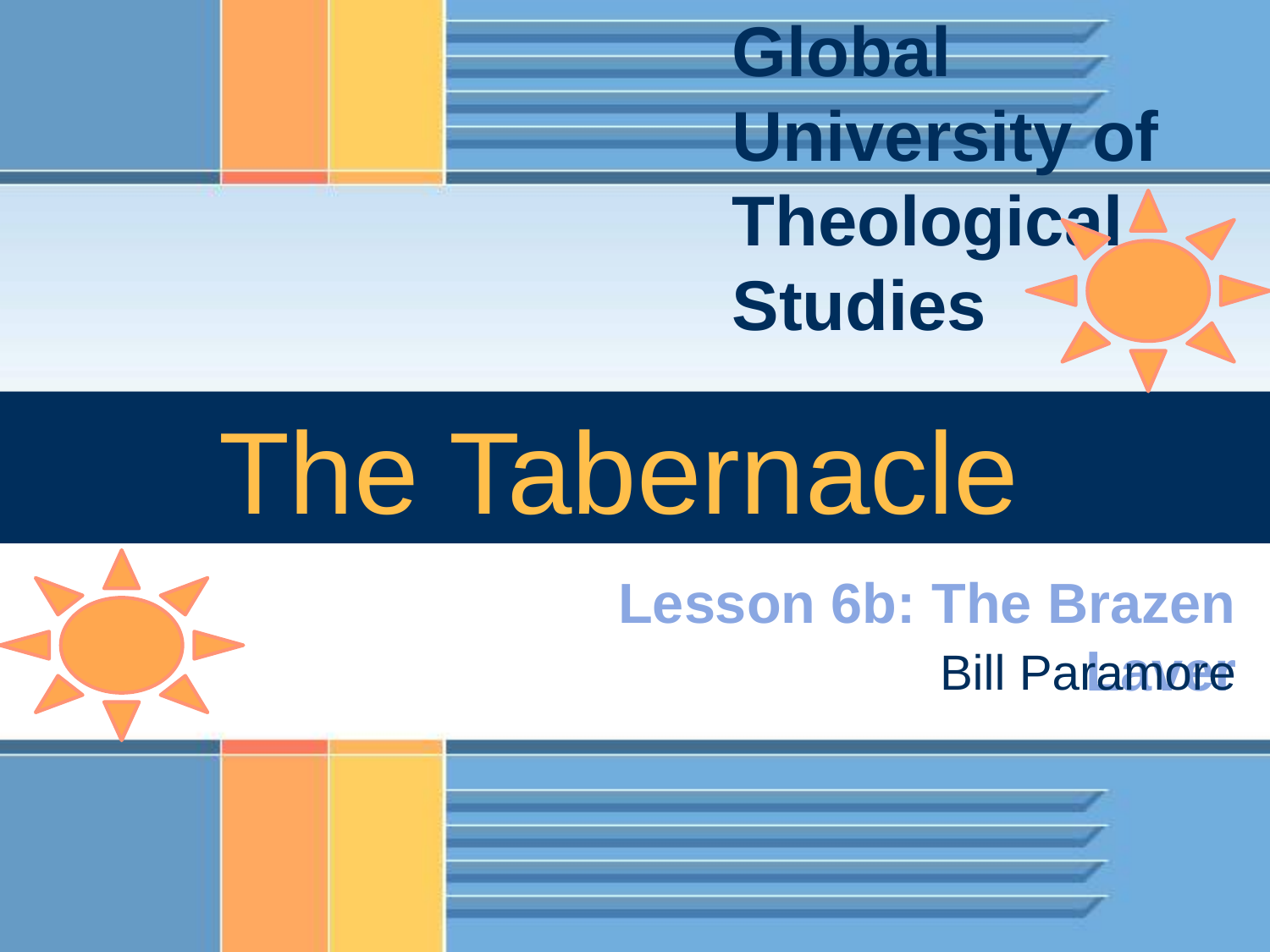

Global University of Theological Studies

The Tabernacle

Lesson 6b: The Brazen Laver
Bill Paramore